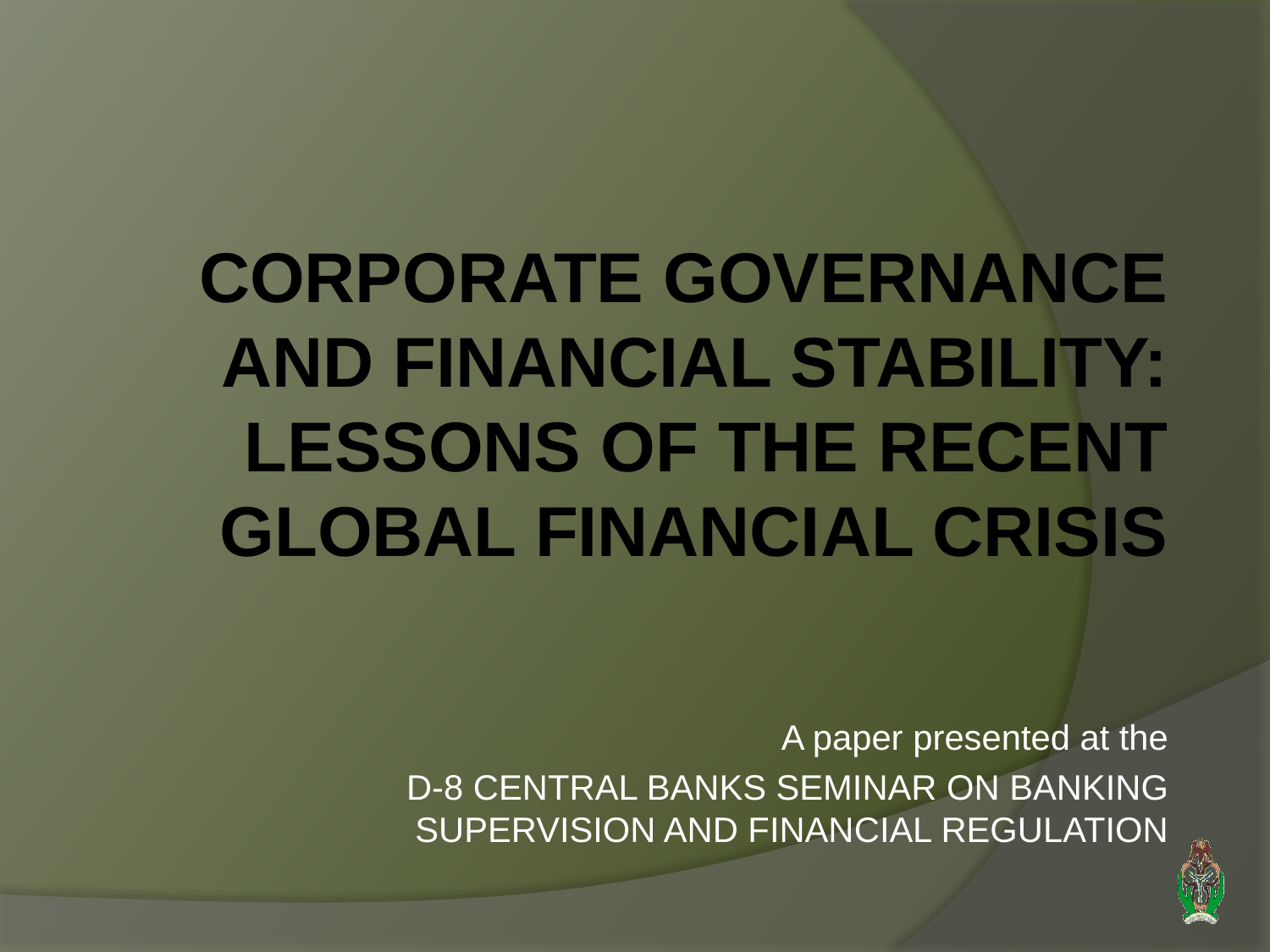

# CORPORATE GOVERNANCE AND FINANCIAL STABILITY: LESSONS OF THE RECENT GLOBAL FINANCIAL CRISIS
A paper presented at the
D-8 CENTRAL BANKS SEMINAR ON BANKING SUPERVISION AND FINANCIAL REGULATION